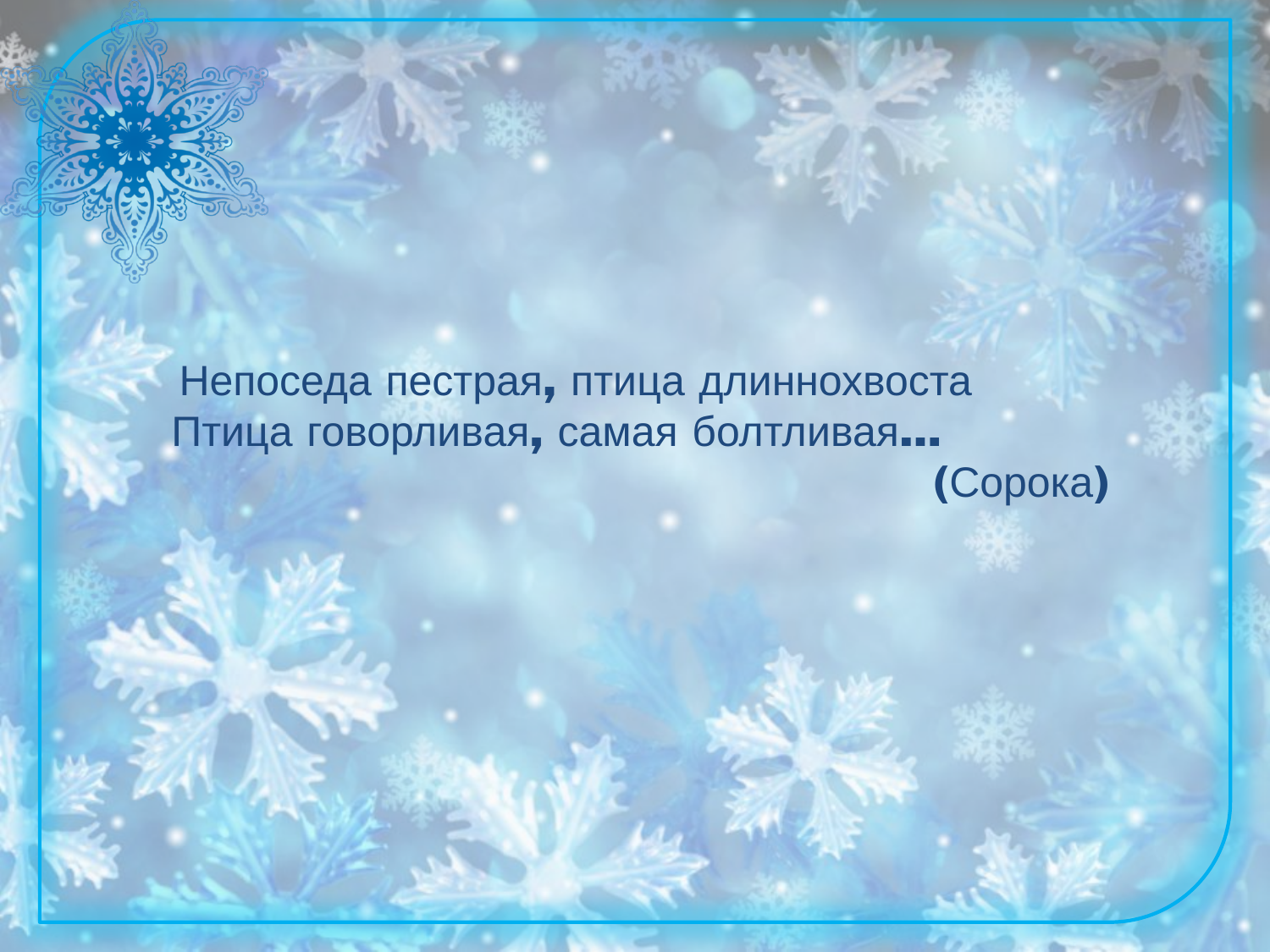

Непоседа пестрая, птица длиннохвоста
Птица говорливая, самая болтливая…
                                                     (Сорока)